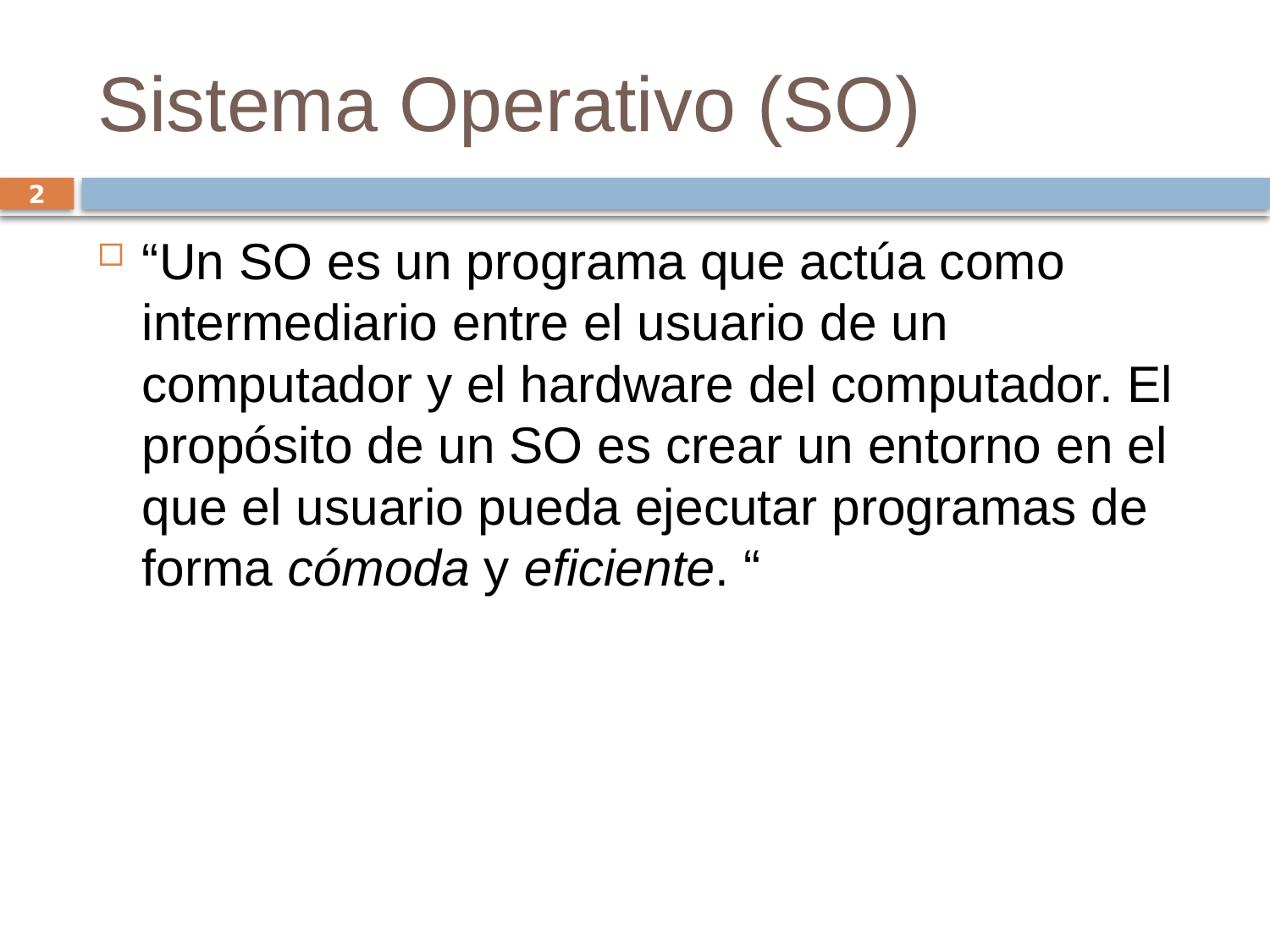

# Sistema Operativo (SO)
2
“Un SO es un programa que actúa como intermediario entre el usuario de un computador y el hardware del computador. El propósito de un SO es crear un entorno en el que el usuario pueda ejecutar programas de forma cómoda y eficiente. “